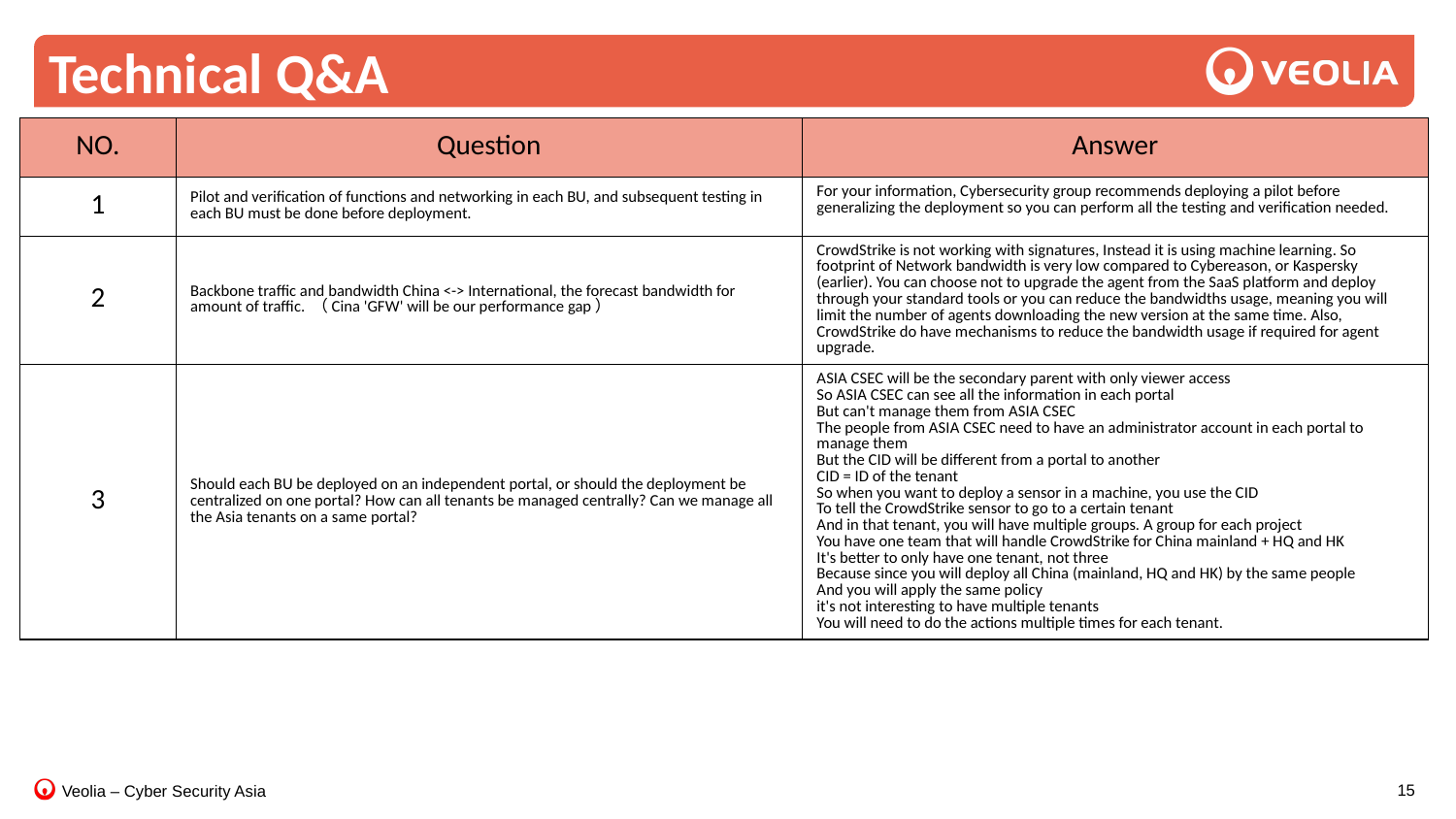

# Technical Q&A
| NO. | Question | Answer |
| --- | --- | --- |
| 1 | Pilot and verification of functions and networking in each BU, and subsequent testing in each BU must be done before deployment. | For your information, Cybersecurity group recommends deploying a pilot before generalizing the deployment so you can perform all the testing and verification needed. |
| 2 | Backbone traffic and bandwidth China <-> International, the forecast bandwidth for amount of traffic. （Cina 'GFW' will be our performance gap） | CrowdStrike is not working with signatures, Instead it is using machine learning. So footprint of Network bandwidth is very low compared to Cybereason, or Kaspersky (earlier). You can choose not to upgrade the agent from the SaaS platform and deploy through your standard tools or you can reduce the bandwidths usage, meaning you will limit the number of agents downloading the new version at the same time. Also, CrowdStrike do have mechanisms to reduce the bandwidth usage if required for agent upgrade. |
| 3 | Should each BU be deployed on an independent portal, or should the deployment be centralized on one portal? How can all tenants be managed centrally? Can we manage all the Asia tenants on a same portal? | ASIA CSEC will be the secondary parent with only viewer access So ASIA CSEC can see all the information in each portal But can't manage them from ASIA CSEC The people from ASIA CSEC need to have an administrator account in each portal to manage them But the CID will be different from a portal to another CID = ID of the tenant So when you want to deploy a sensor in a machine, you use the CID To tell the CrowdStrike sensor to go to a certain tenant And in that tenant, you will have multiple groups. A group for each project You have one team that will handle CrowdStrike for China mainland + HQ and HK It's better to only have one tenant, not three Because since you will deploy all China (mainland, HQ and HK) by the same people And you will apply the same policy it's not interesting to have multiple tenants You will need to do the actions multiple times for each tenant. |